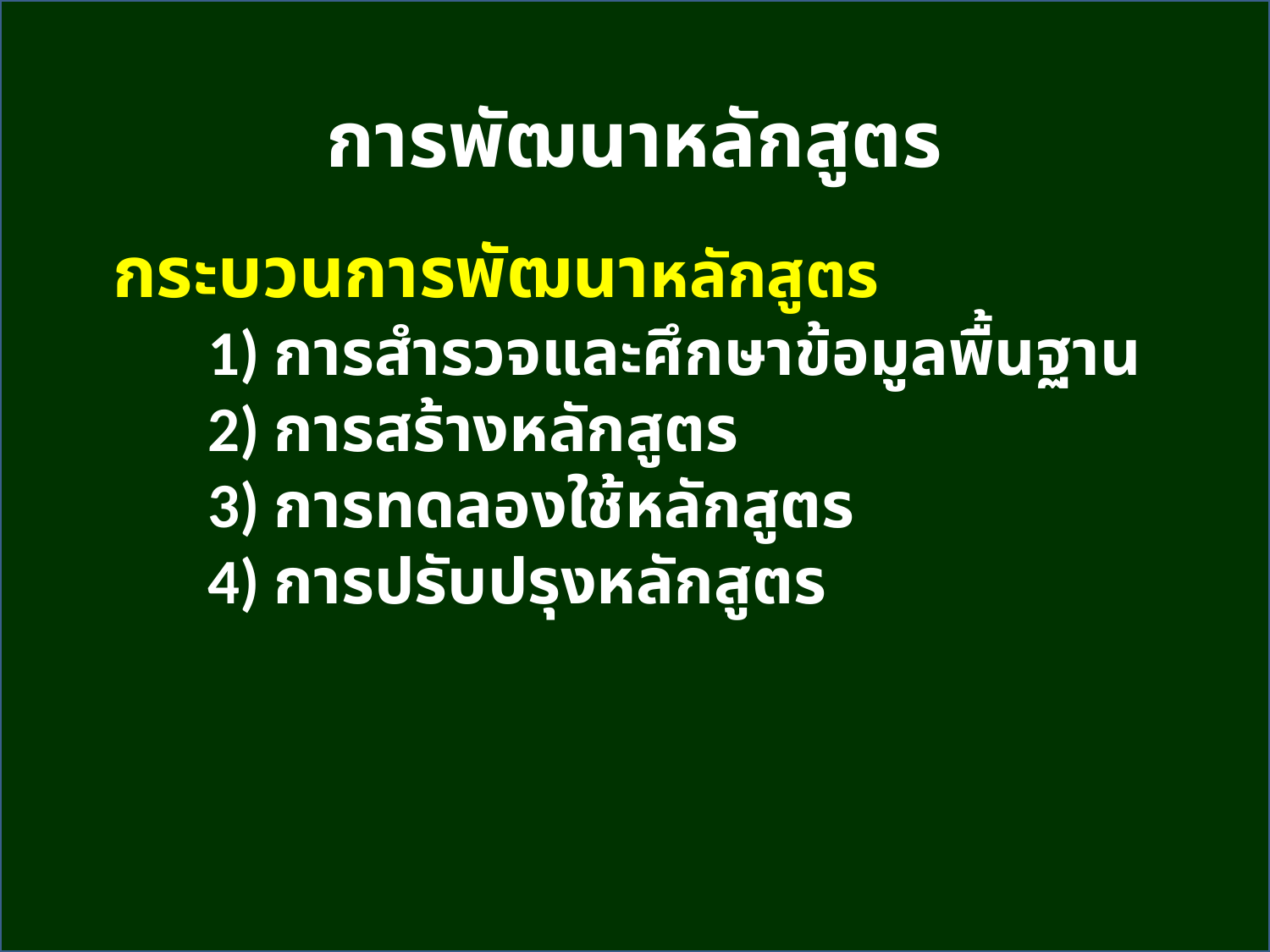

การพัฒนาหลักสูตร
  กระบวนการพัฒนาหลักสูตร
        1) การสำรวจและศึกษาข้อมูลพื้นฐาน
        2) การสร้างหลักสูตร
        3) การทดลองใช้หลักสูตร
        4) การปรับปรุงหลักสูตร